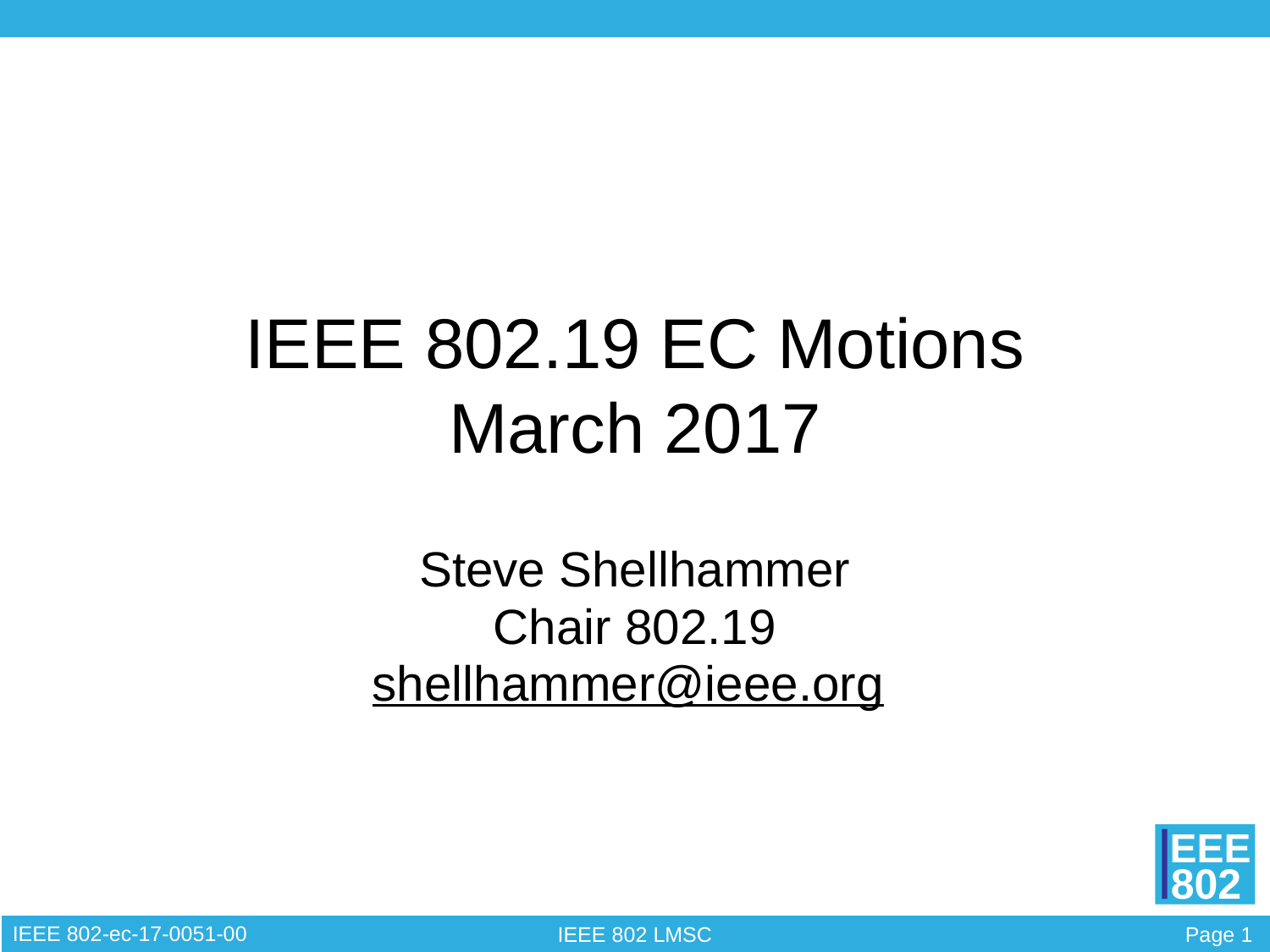

# IEEE 802.19 EC Motions March 2017
Steve Shellhammer
Chair 802.19
shellhammer@ieee.org